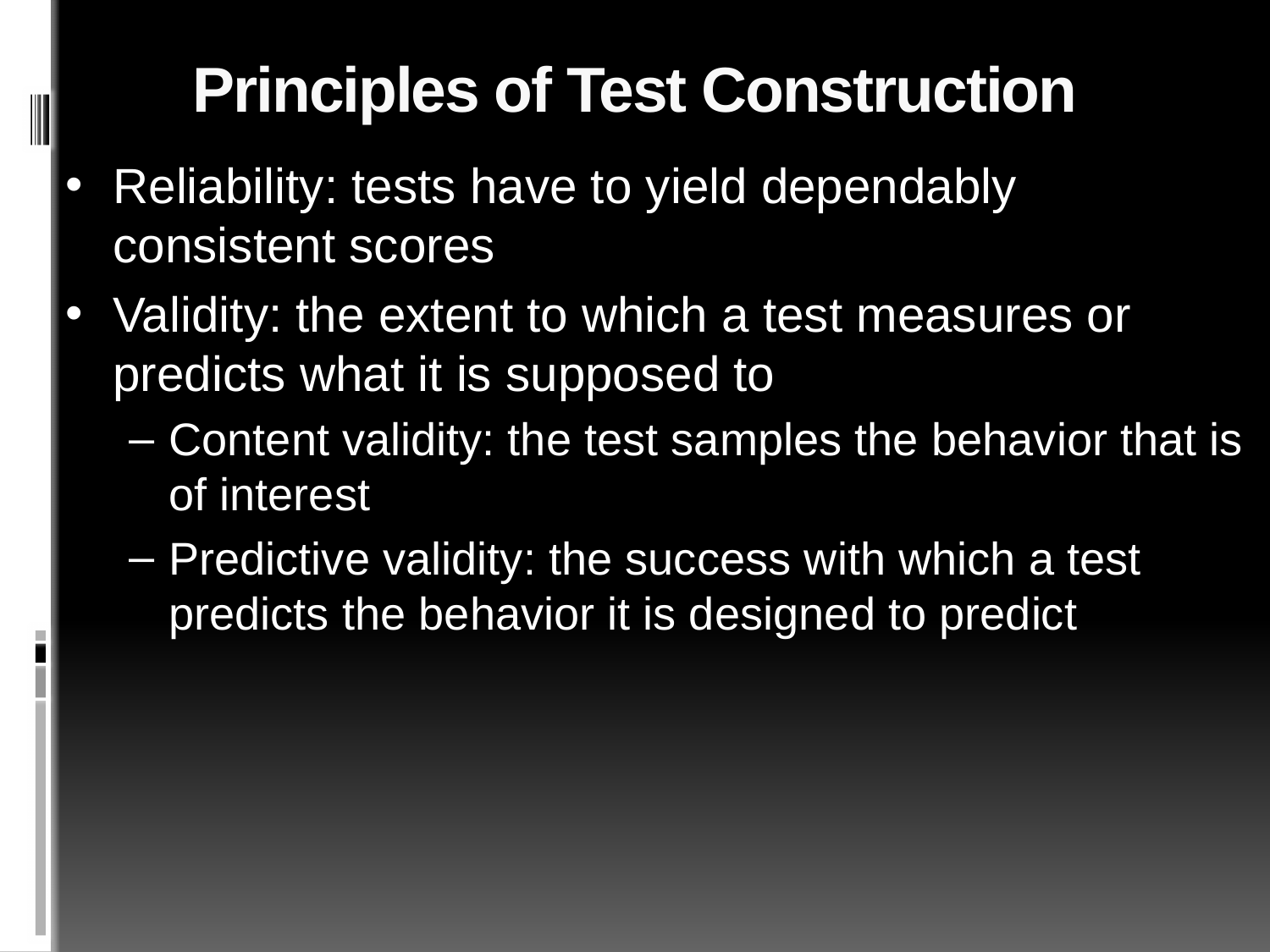

# Principles of Test Construction
Reliability: tests have to yield dependably consistent scores
Validity: the extent to which a test measures or predicts what it is supposed to
Content validity: the test samples the behavior that is of interest
Predictive validity: the success with which a test predicts the behavior it is designed to predict